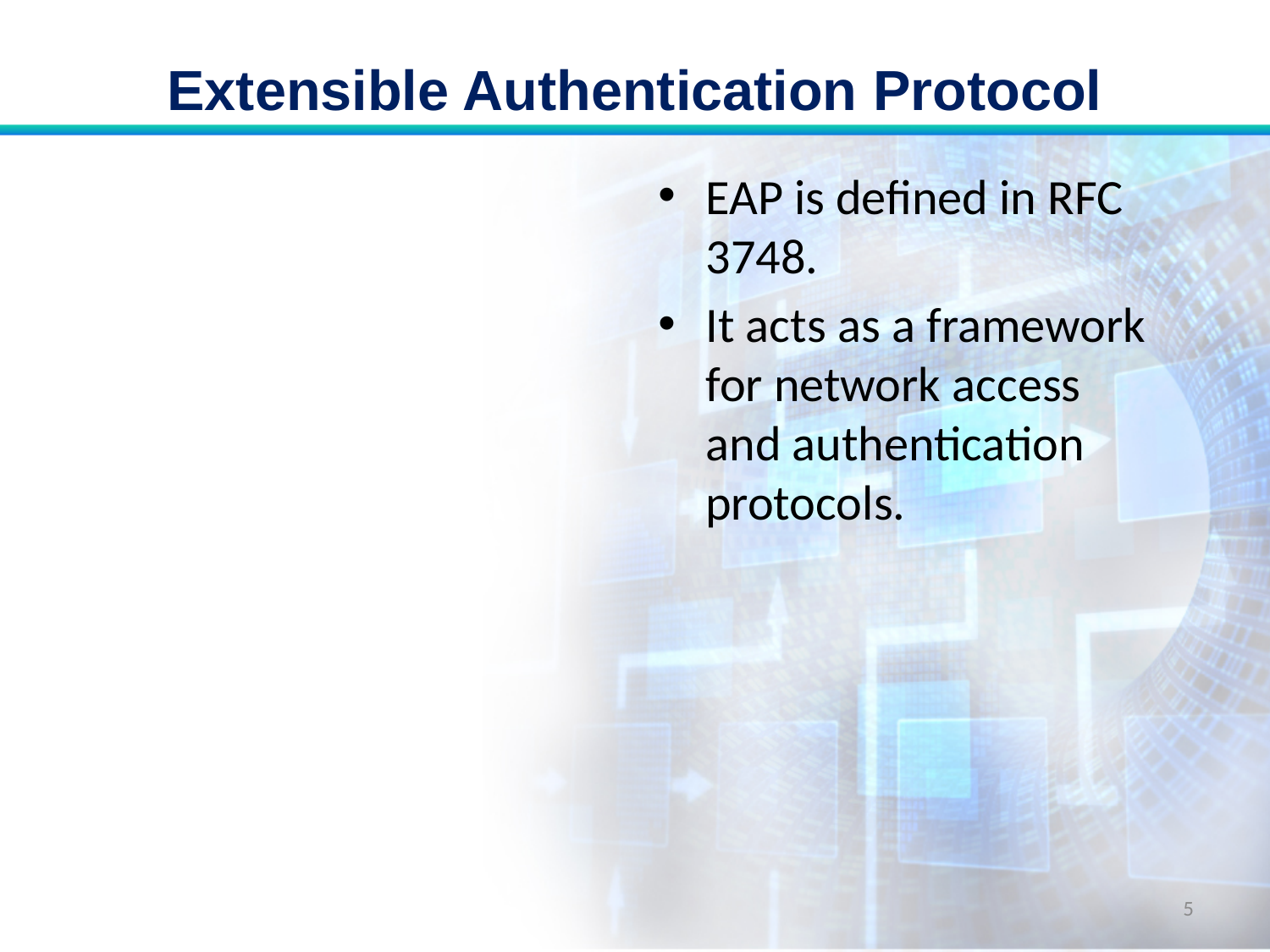

# Extensible Authentication Protocol
EAP is defined in RFC 3748.
It acts as a framework for network access and authentication protocols.
5